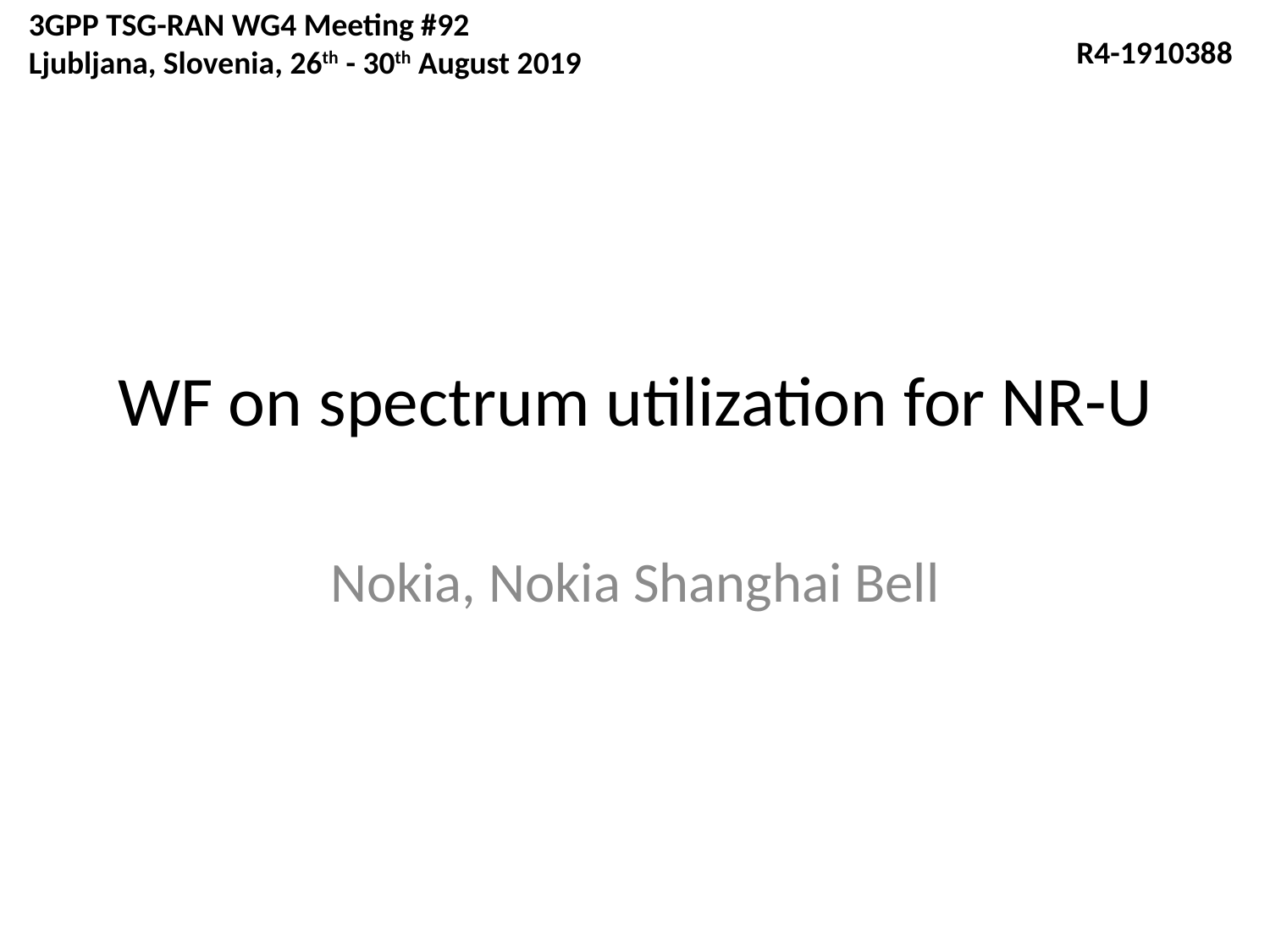

3GPP TSG-RAN WG4 Meeting #92
Ljubljana, Slovenia, 26th - 30th August 2019

 R4-1910388
# WF on spectrum utilization for NR-U
Nokia, Nokia Shanghai Bell